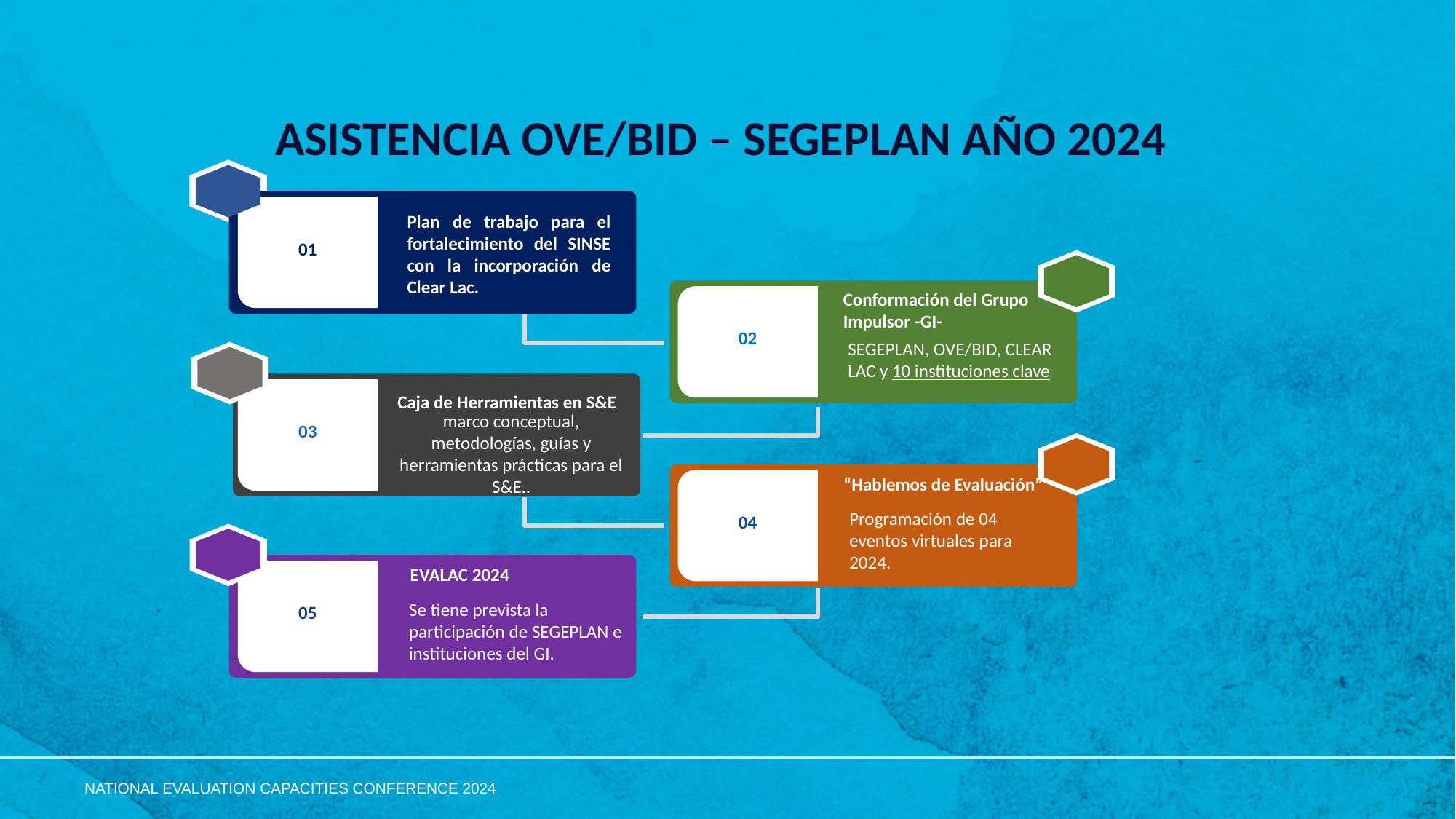

ASISTENCIA OVE/BID – SEGEPLAN AÑO 2024

Plan de trabajo para el fortalecimiento del SINSE con la incorporación de Clear Lac.

01

Conformación del Grupo Impulsor -GI-

02
SEGEPLAN, OVE/BID, CLEAR LAC y 10 instituciones clave

Caja de Herramientas en S&E

marco conceptual, metodologías, guías y herramientas prácticas para el S&E..

03

“Hablemos de Evaluación”

Programación de 04 eventos virtuales para 2024.
04

EVALAC 2024

Se tiene prevista la participación de SEGEPLAN e instituciones del GI.
05